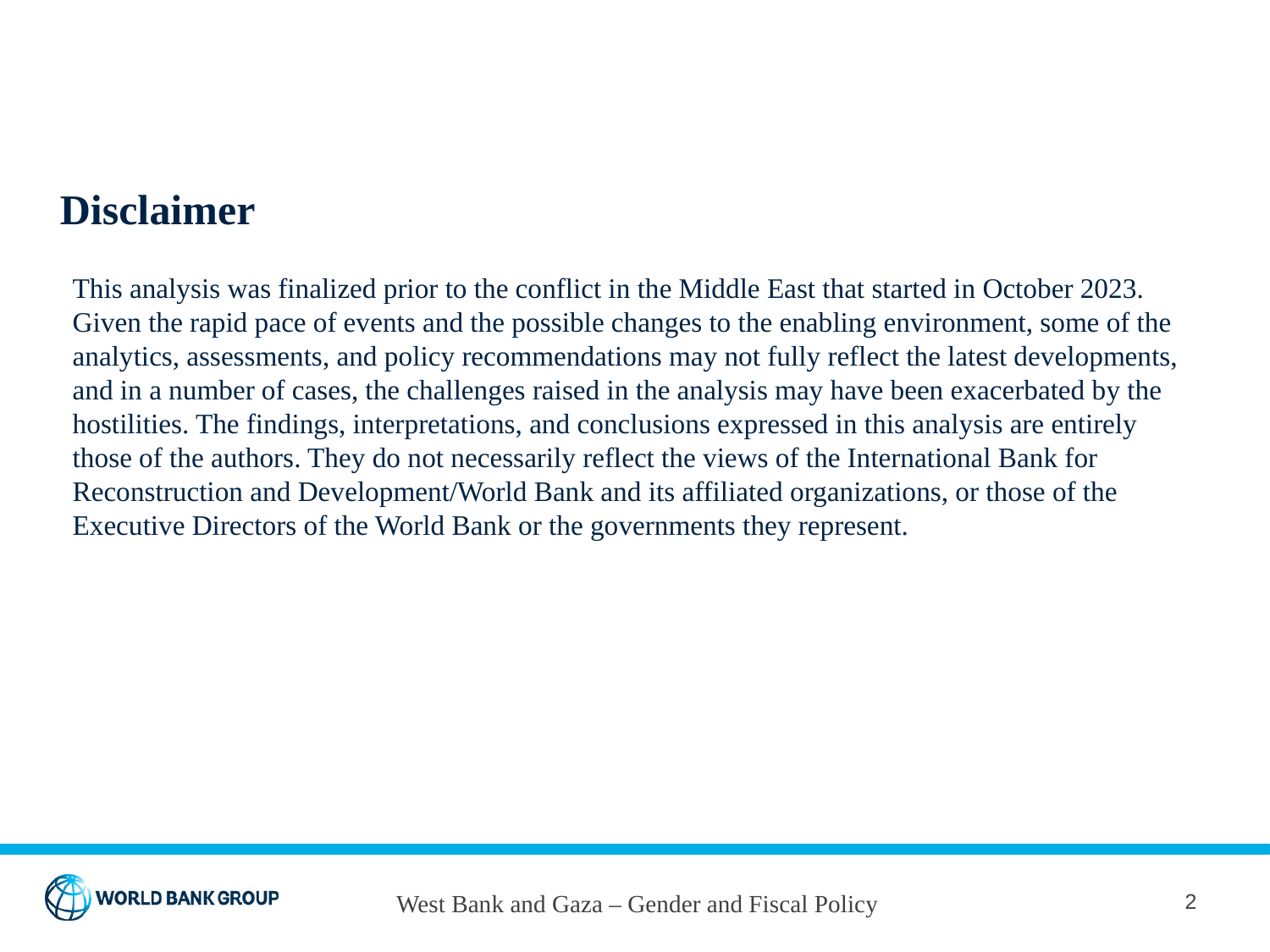

# Disclaimer
This analysis was finalized prior to the conflict in the Middle East that started in October 2023. Given the rapid pace of events and the possible changes to the enabling environment, some of the analytics, assessments, and policy recommendations may not fully reflect the latest developments, and in a number of cases, the challenges raised in the analysis may have been exacerbated by the hostilities. The findings, interpretations, and conclusions expressed in this analysis are entirely those of the authors. They do not necessarily reflect the views of the International Bank for Reconstruction and Development/World Bank and its affiliated organizations, or those of the Executive Directors of the World Bank or the governments they represent.

West Bank and Gaza – Gender and Fiscal Policy
2